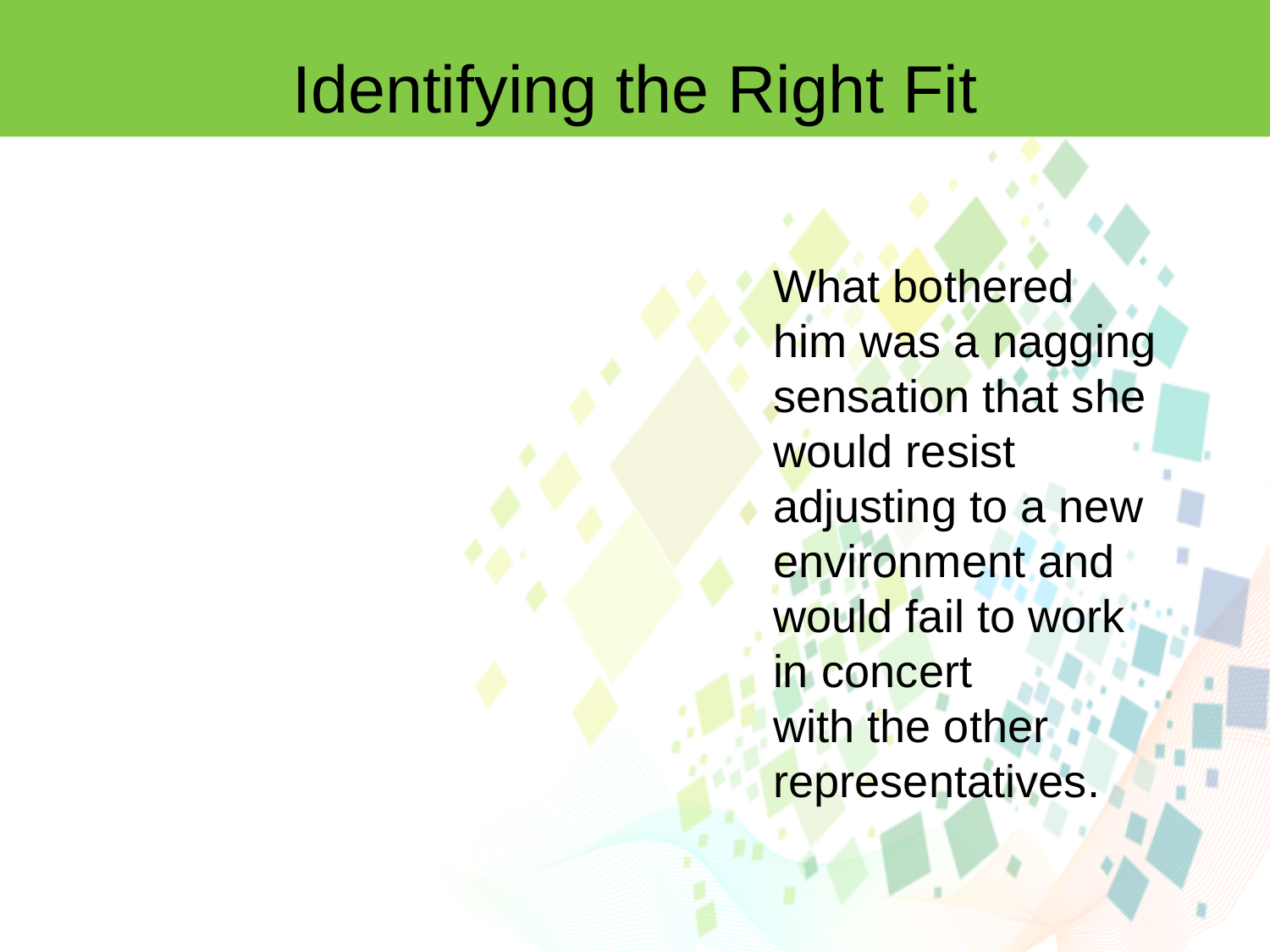

Identifying the Right Fit
What bothered him was a nagging sensation that she
would resist adjusting to a new environment and would fail to work in concert
with the other representatives.